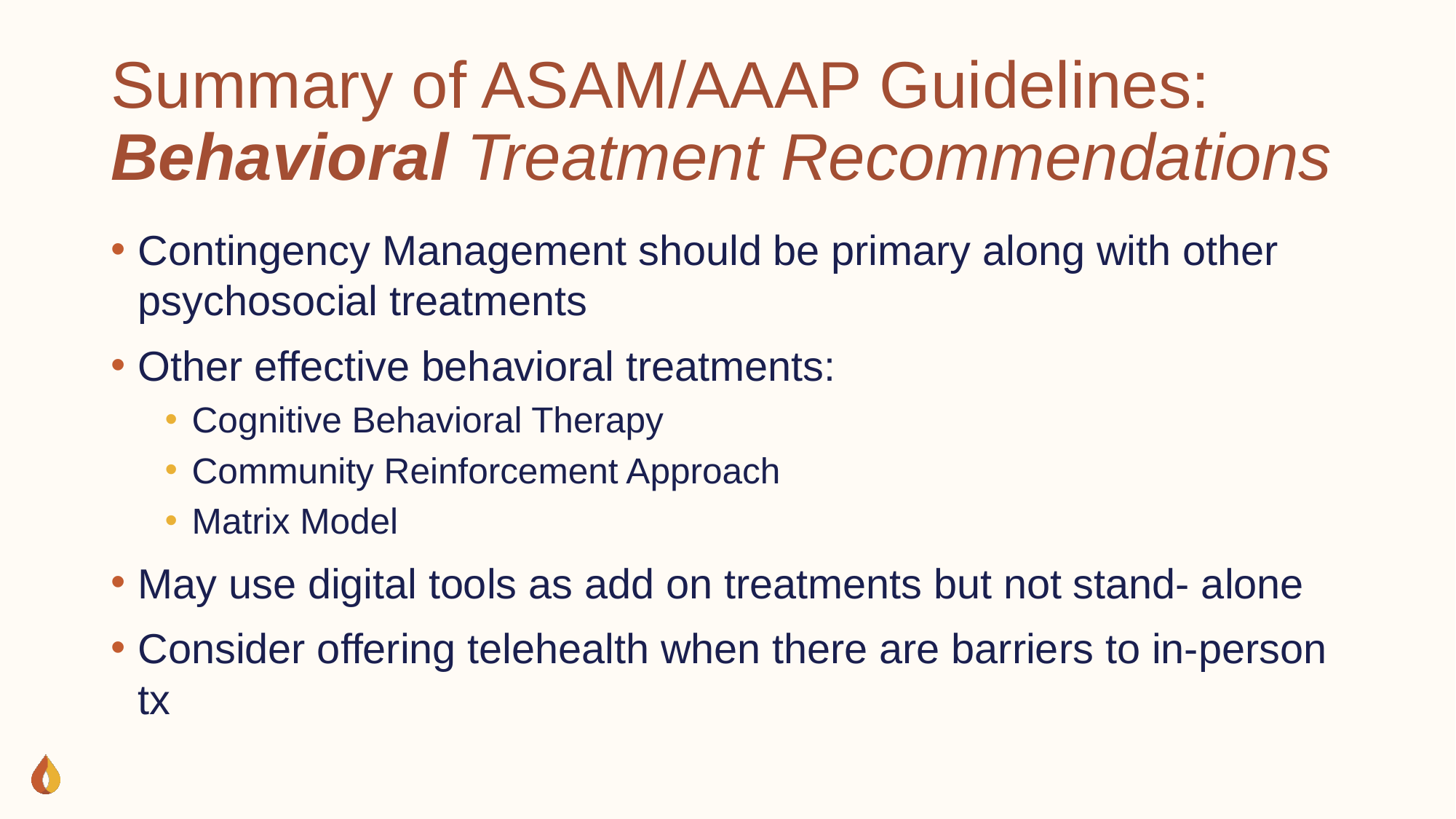

# Summary of ASAM/AAAP Guidelines: Behavioral Treatment Recommendations
Contingency Management should be primary along with other psychosocial treatments
Other effective behavioral treatments:
Cognitive Behavioral Therapy
Community Reinforcement Approach
Matrix Model
May use digital tools as add on treatments but not stand- alone
Consider offering telehealth when there are barriers to in-person tx